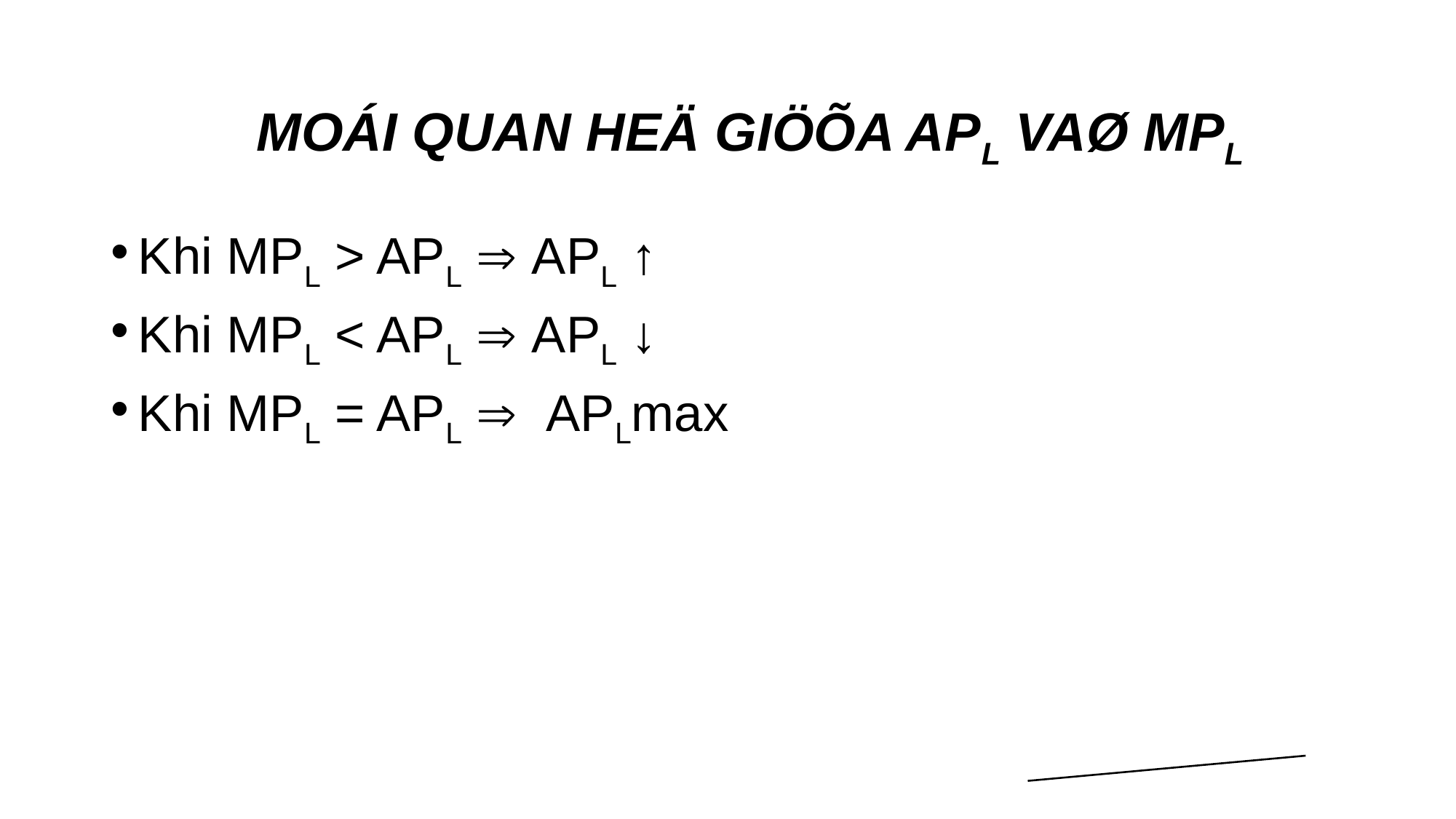

# MOÁI QUAN HEÄ GIÖÕA APL VAØ MPL
Khi MPL > APL ⇒ APL ↑
Khi MPL < APL ⇒ APL ↓
Khi MPL = APL ⇒  APLmax